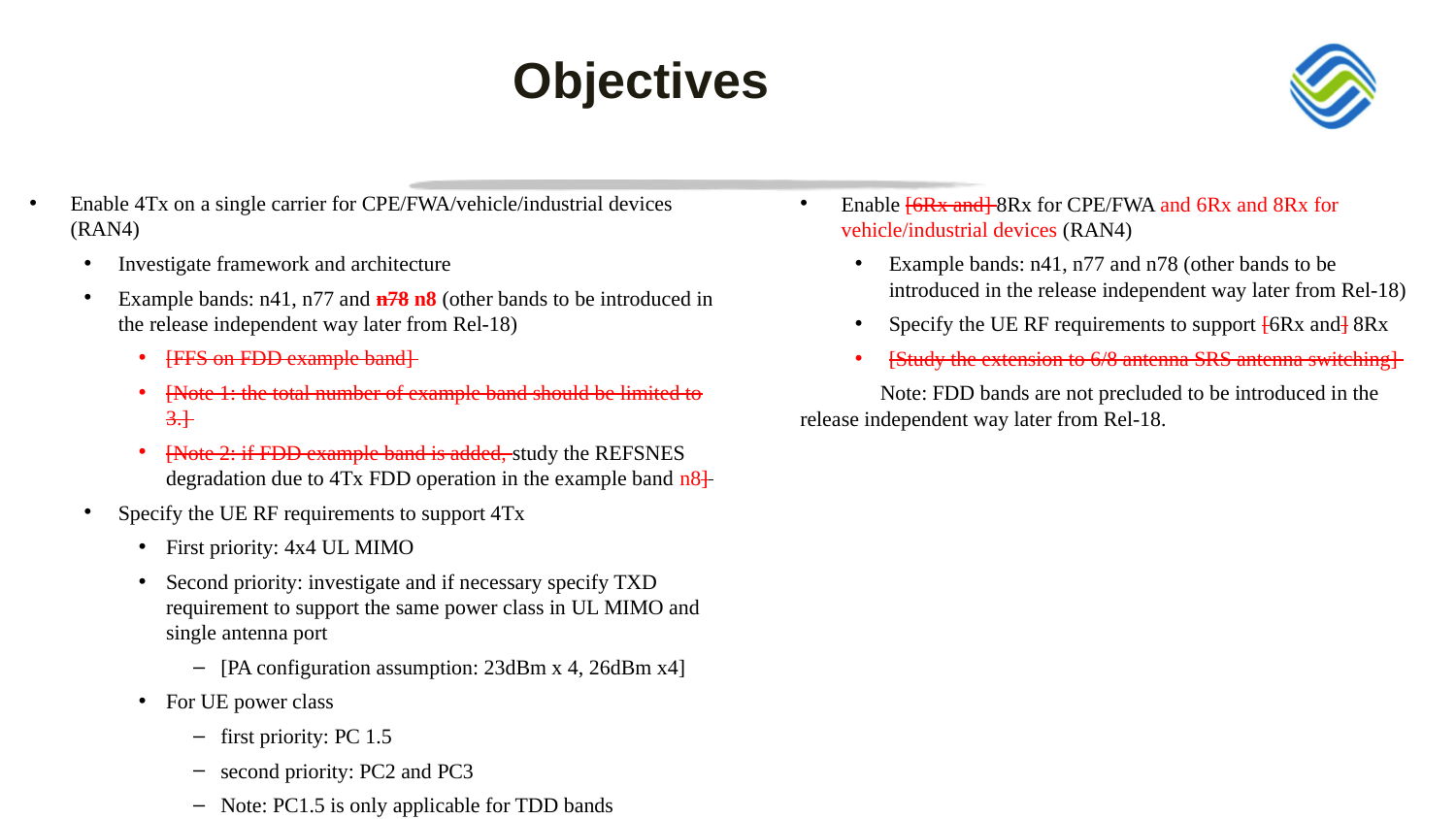

# Objectives
Enable 4Tx on a single carrier for CPE/FWA/vehicle/industrial devices (RAN4)
Investigate framework and architecture
Example bands: n41, n77 and n78 n8 (other bands to be introduced in the release independent way later from Rel-18)
[FFS on FDD example band]
[Note 1: the total number of example band should be limited to 3.]
[Note 2: if FDD example band is added, study the REFSNES degradation due to 4Tx FDD operation in the example band n8]
Specify the UE RF requirements to support 4Tx
First priority: 4x4 UL MIMO
Second priority: investigate and if necessary specify TXD requirement to support the same power class in UL MIMO and single antenna port
[PA configuration assumption: 23dBm x 4, 26dBm x4]
For UE power class
first priority: PC 1.5
second priority: PC2 and PC3
Note: PC1.5 is only applicable for TDD bands
Enable [6Rx and] 8Rx for CPE/FWA and 6Rx and 8Rx for vehicle/industrial devices (RAN4)
Example bands: n41, n77 and n78 (other bands to be introduced in the release independent way later from Rel-18)
Specify the UE RF requirements to support [6Rx and] 8Rx
[Study the extension to 6/8 antenna SRS antenna switching]
               Note: FDD bands are not precluded to be introduced in the release independent way later from Rel-18.